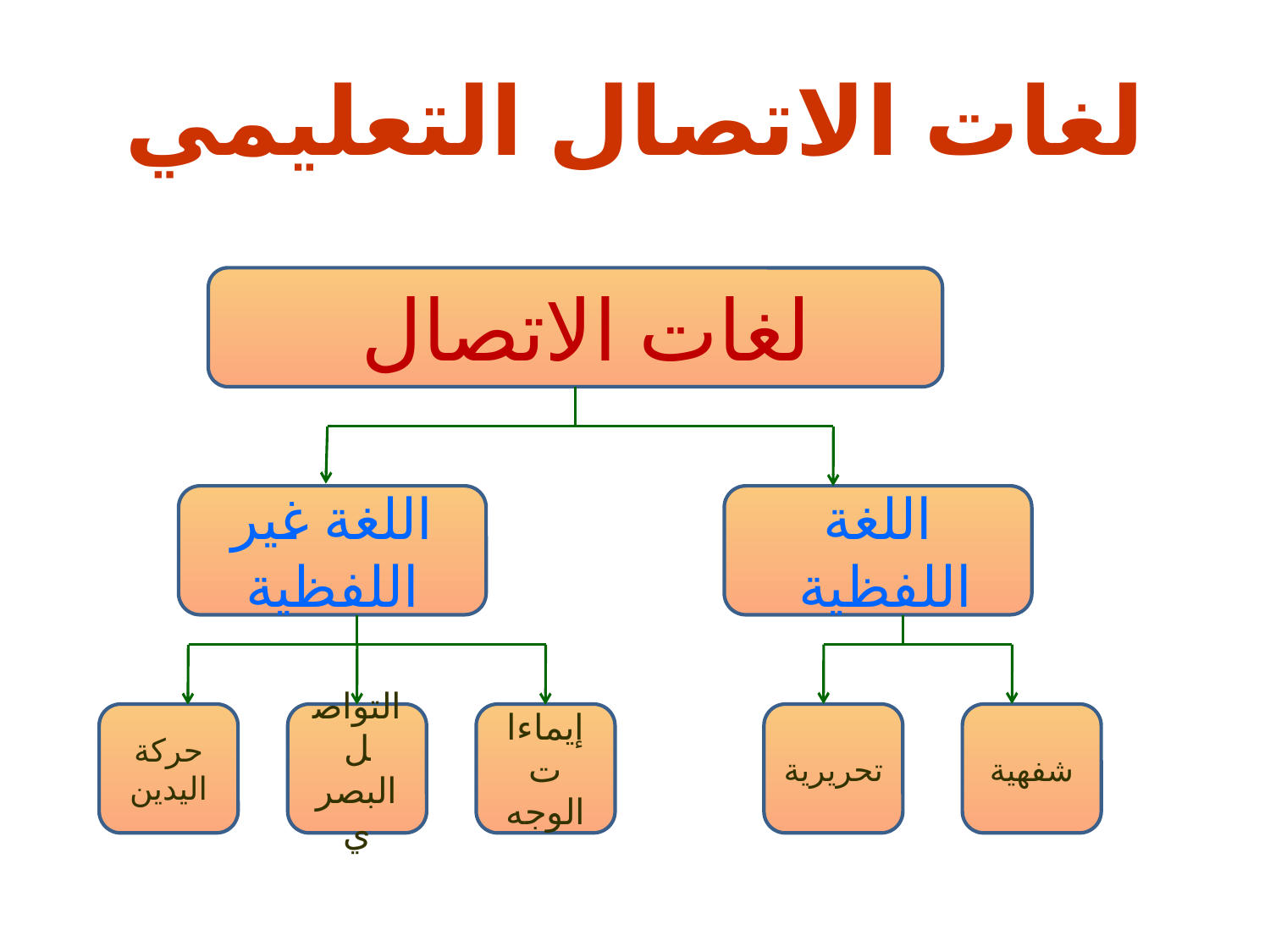

# لغات الاتصال التعليمي
لغات الاتصال
اللغة غير اللفظية
اللغة
اللفظية
حركة اليدين
التواصل البصري
إيماءات الوجه
تحريرية
شفهية